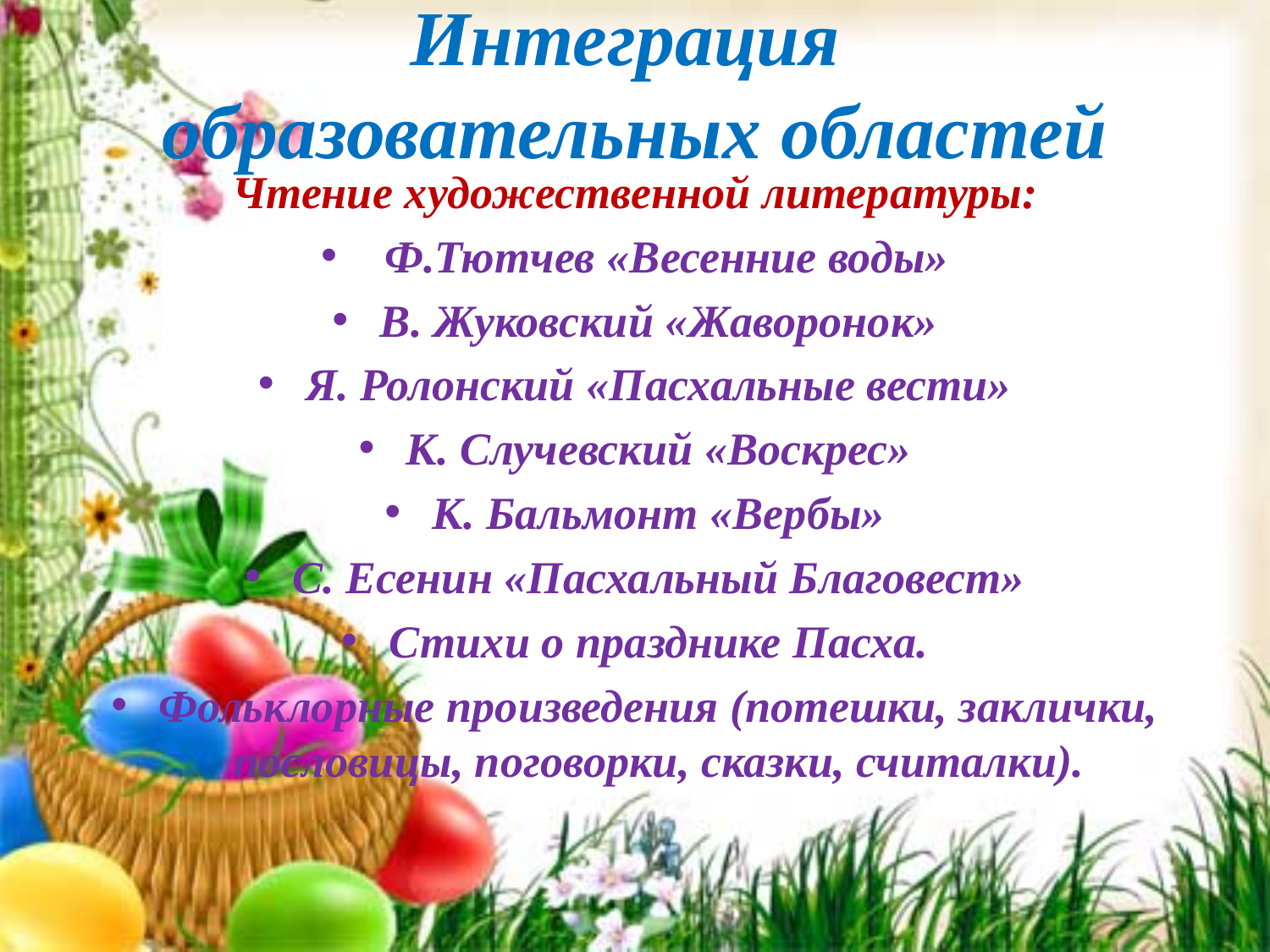

# Интеграция образовательных областей
Чтение художественной литературы:
Ф.Тютчев «Весенние воды»
В. Жуковский «Жаворонок»
Я. Ролонский «Пасхальные вести»
К. Случевский «Воскрес»
К. Бальмонт «Вербы»
С. Есенин «Пасхальный Благовест»
Стихи о празднике Пасха.
Фольклорные произведения (потешки, заклички, пословицы, поговорки, сказки, считалки).